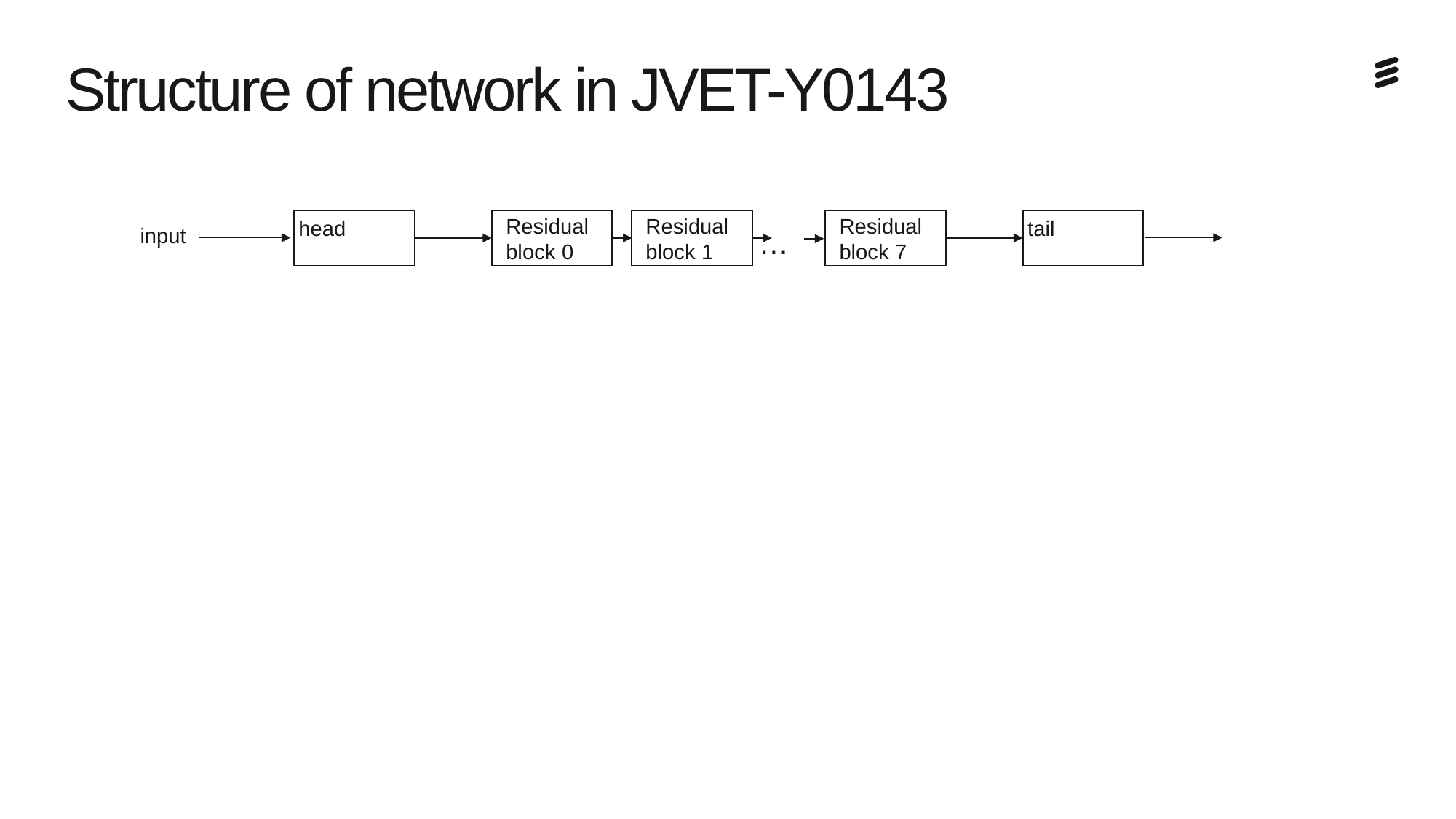

# Structure of network in JVET-Y0143
Residual
block 0

Residual
block 1
Residual
block 7

tail
head
input
…